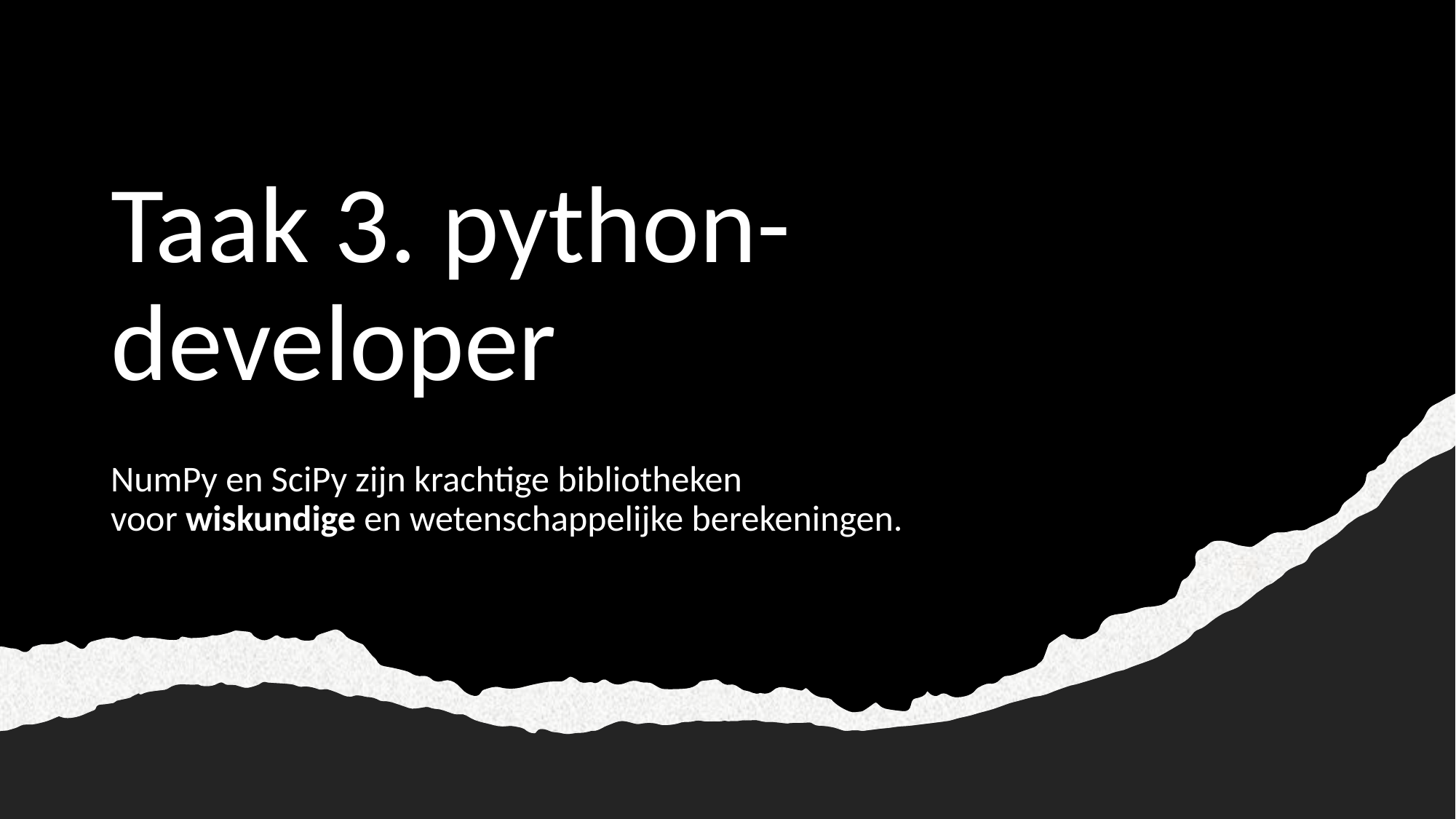

# Taak 3. python-developer

NumPy en SciPy zijn krachtige bibliotheken voor wiskundige en wetenschappelijke berekeningen.